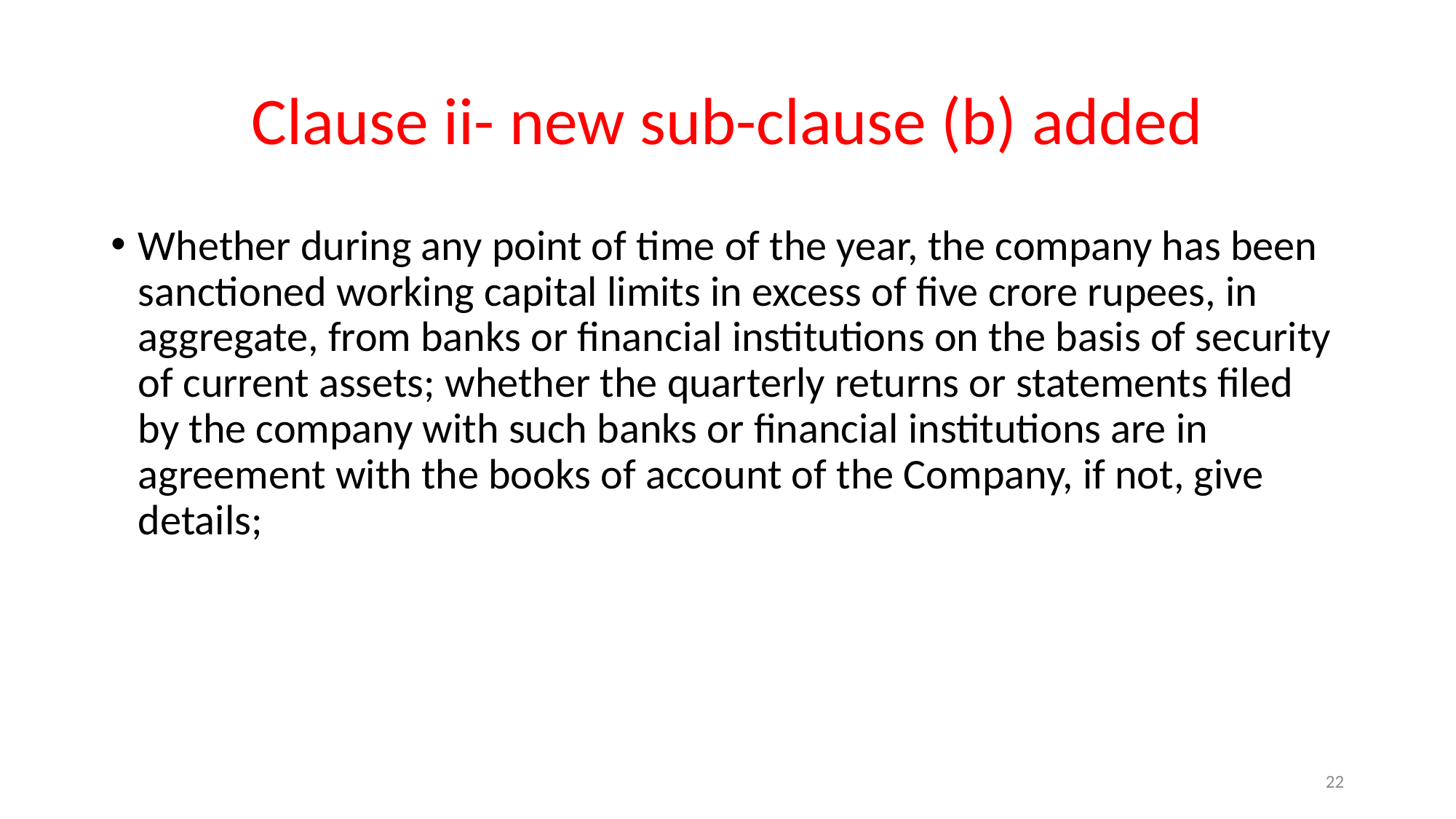

# Clause ii- new sub-clause (b) added
Whether during any point of time of the year, the company has been sanctioned working capital limits in excess of five crore rupees, in aggregate, from banks or financial institutions on the basis of security of current assets; whether the quarterly returns or statements filed by the company with such banks or financial institutions are in agreement with the books of account of the Company, if not, give details;
22